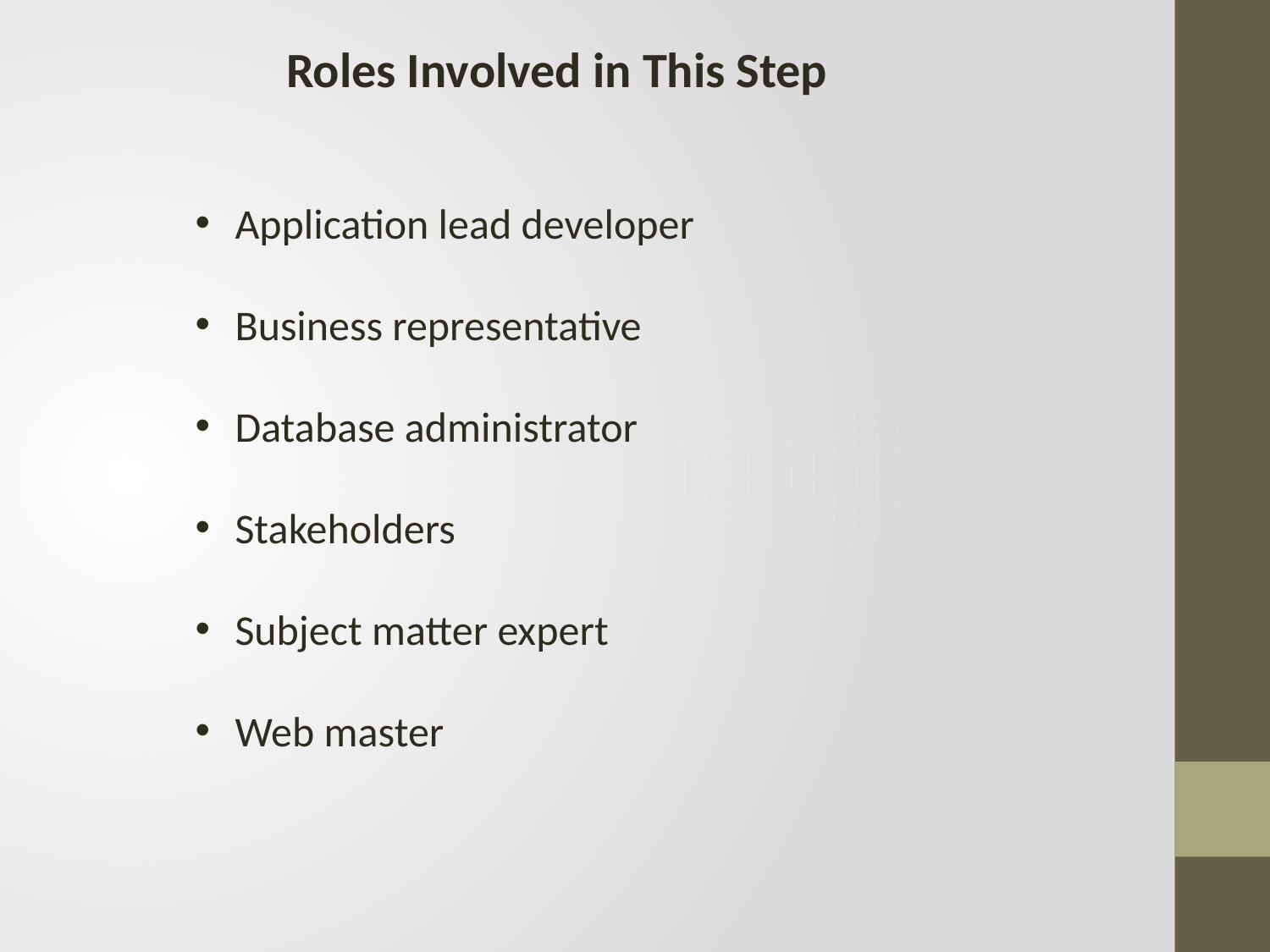

Roles Involved in This Step
Application lead developer

Business representative

Database administrator

Stakeholders

Subject matter expert

Web master